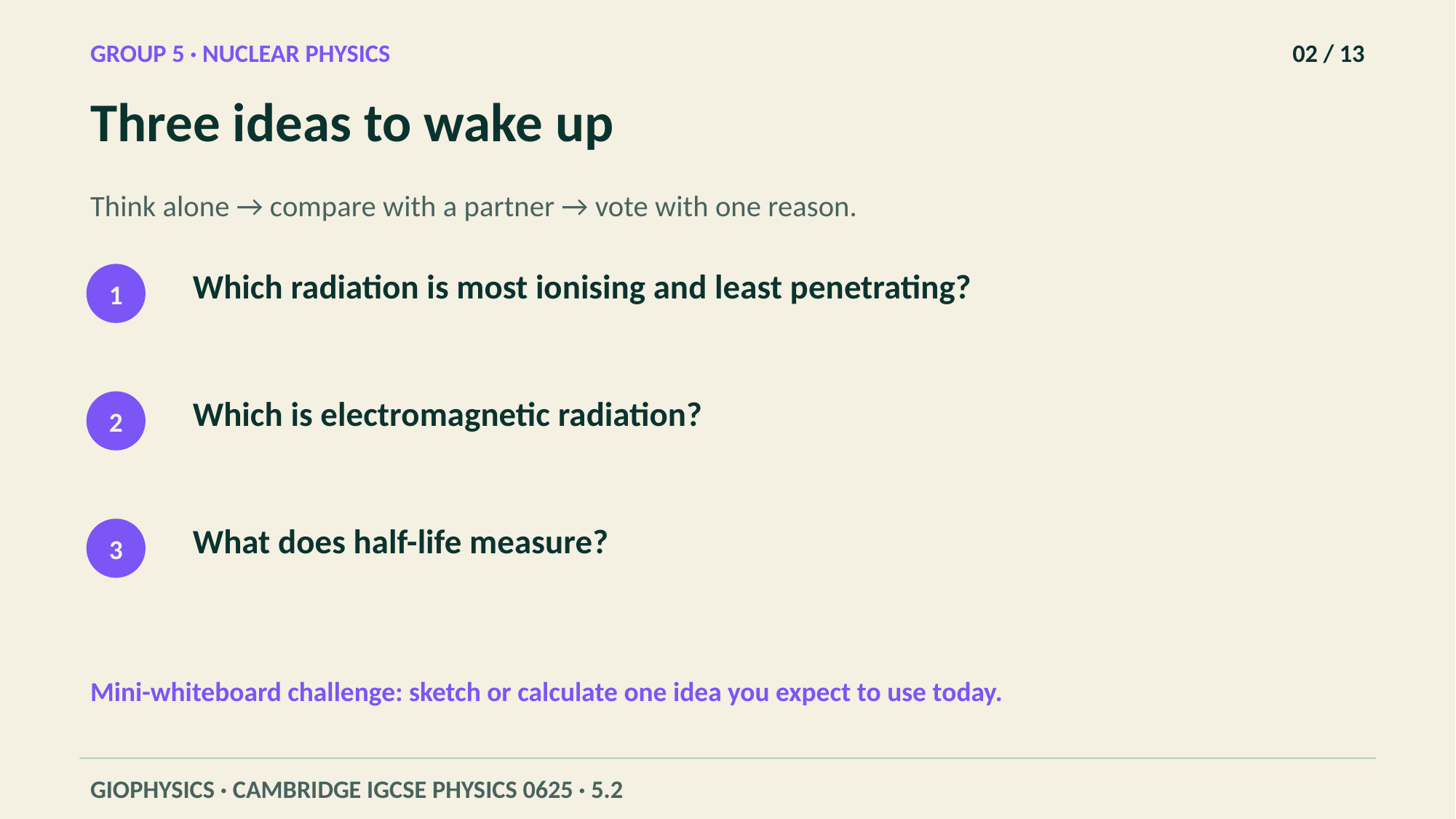

GROUP 5 · NUCLEAR PHYSICS
02 / 13
Three ideas to wake up
Think alone → compare with a partner → vote with one reason.
Which radiation is most ionising and least penetrating?

1
Which is electromagnetic radiation?

2
What does half-life measure?

3
Mini-whiteboard challenge: sketch or calculate one idea you expect to use today.

GIOPHYSICS · CAMBRIDGE IGCSE PHYSICS 0625 · 5.2